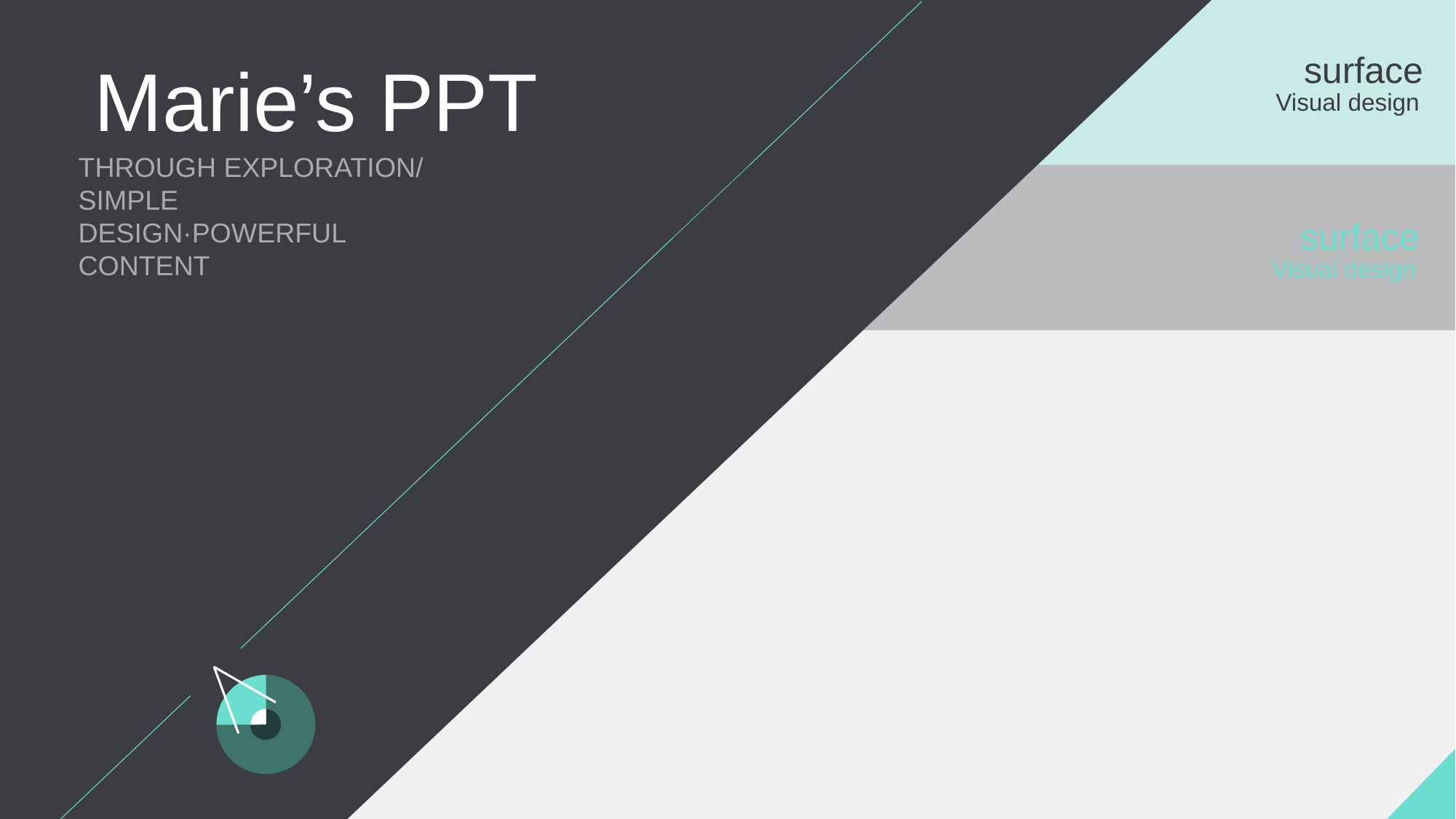

surface
Visual design
Marie’s PPT
THROUGH EXPLORATION/
SIMPLE DESIGN·POWERFUL CONTENT

surface
Visual design
home

blog

books

contact

home

blog

books

contact